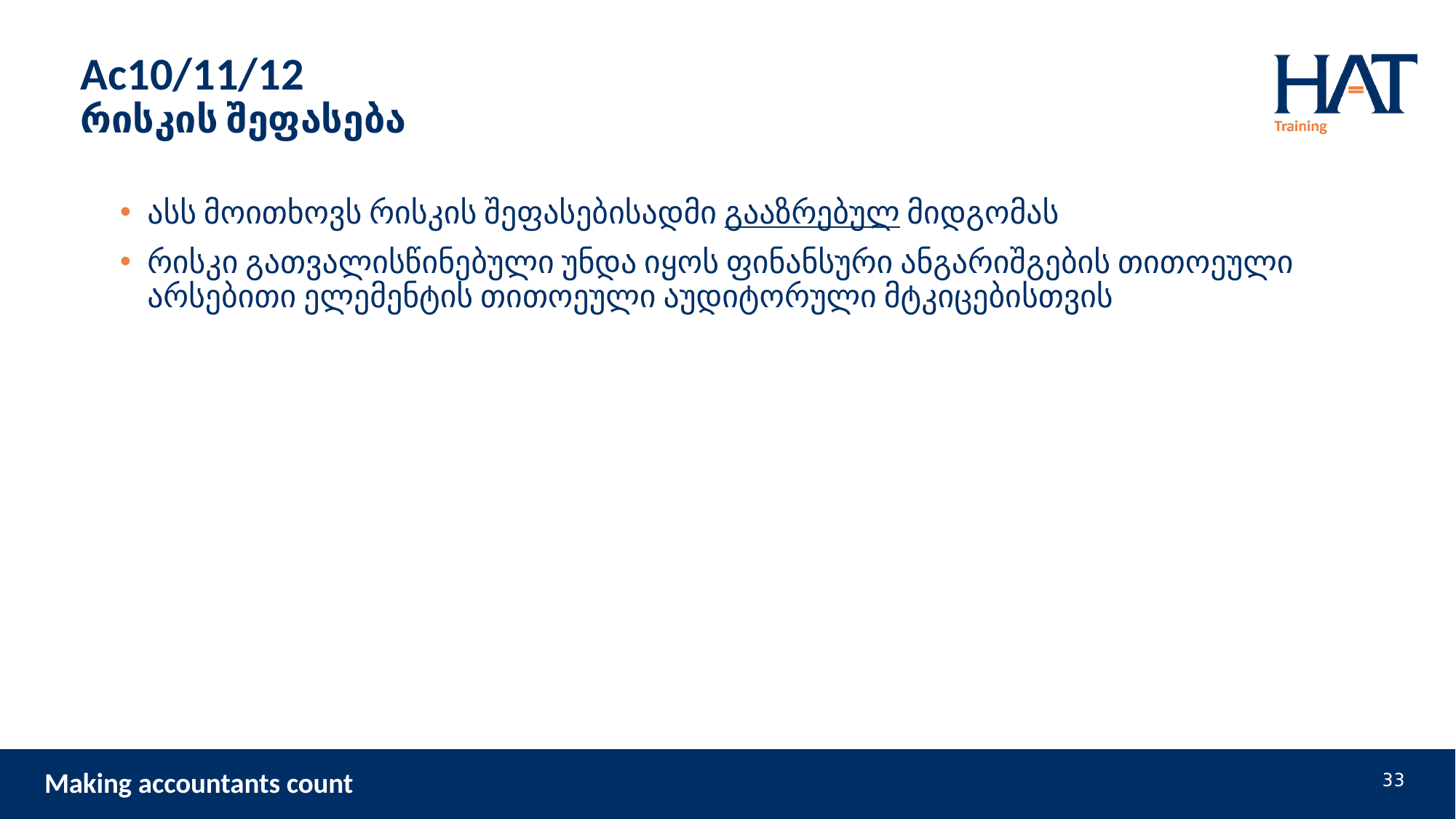

# Ac10/11/12 რისკის შეფასება
ასს მოითხოვს რისკის შეფასებისადმი გააზრებულ მიდგომას
რისკი გათვალისწინებული უნდა იყოს ფინანსური ანგარიშგების თითოეული არსებითი ელემენტის თითოეული აუდიტორული მტკიცებისთვის
33